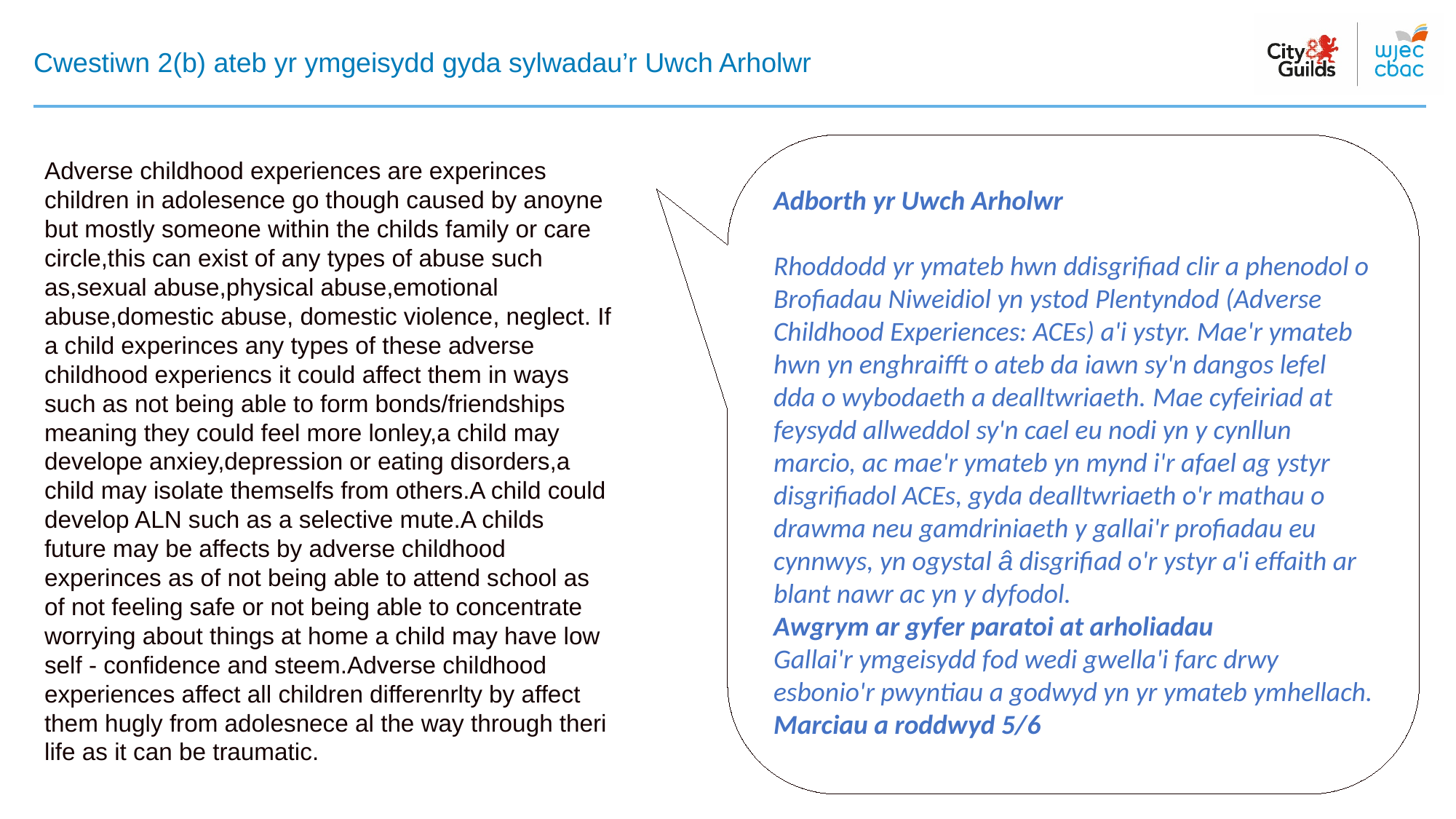

# Cwestiwn 2(b) ateb yr ymgeisydd gyda sylwadau’r Uwch Arholwr

Adverse childhood experiences are experinces children in adolesence go though caused by anoyne but mostly someone within the childs family or care circle,this can exist of any types of abuse such as,sexual abuse,physical abuse,emotional abuse,domestic abuse, domestic violence, neglect. If a child experinces any types of these adverse childhood experiencs it could affect them in ways such as not being able to form bonds/friendships meaning they could feel more lonley,a child may develope anxiey,depression or eating disorders,a child may isolate themselfs from others.A child could develop ALN such as a selective mute.A childs future may be affects by adverse childhood experinces as of not being able to attend school as of not feeling safe or not being able to concentrate worrying about things at home a child may have low self - confidence and steem.Adverse childhood experiences affect all children differenrlty by affect them hugly from adolesnece al the way through theri life as it can be traumatic.
Adborth yr Uwch Arholwr​
​
Rhoddodd yr ymateb hwn ddisgrifiad clir a phenodol o Brofiadau Niweidiol yn ystod Plentyndod (Adverse Childhood Experiences: ACEs) a'i ystyr. Mae'r ymateb hwn yn enghraifft o ateb da iawn sy'n dangos lefel dda o wybodaeth a dealltwriaeth. Mae cyfeiriad at feysydd allweddol sy'n cael eu nodi yn y cynllun marcio, ac mae'r ymateb yn mynd i'r afael ag ystyr disgrifiadol ACEs, gyda dealltwriaeth o'r mathau o drawma neu gamdriniaeth y gallai'r profiadau eu cynnwys, yn ogystal â disgrifiad o'r ystyr a'i effaith ar blant nawr ac yn y dyfodol.
Awgrym ar gyfer paratoi at arholiadau
Gallai'r ymgeisydd fod wedi gwella'i farc drwy esbonio'r pwyntiau a godwyd yn yr ymateb ymhellach.
Marciau a roddwyd 5/6